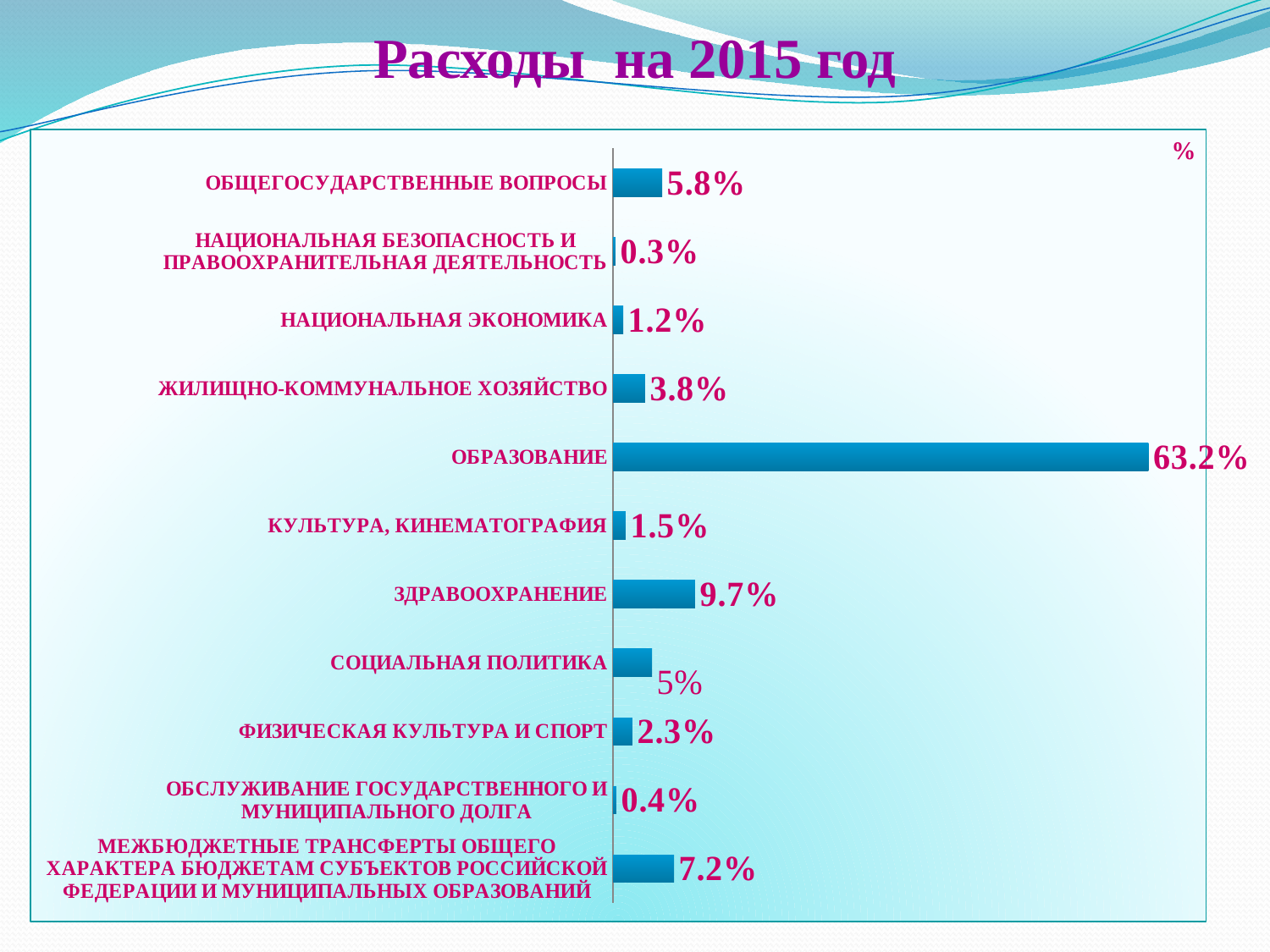

# Расходы  на 2015 год

### Chart:

| Category | % |
|---|---|
| МЕЖБЮДЖЕТНЫЕ ТРАНСФЕРТЫ ОБЩЕГО ХАРАКТЕРА БЮДЖЕТАМ СУБЪЕКТОВ РОССИЙСКОЙ ФЕДЕРАЦИИ И МУНИЦИПАЛЬНЫХ ОБРАЗОВАНИЙ | 0.072 |
| ОБСЛУЖИВАНИЕ ГОСУДАРСТВЕННОГО И МУНИЦИПАЛЬНОГО ДОЛГА | 0.004000000000000003 |
| ФИЗИЧЕСКАЯ КУЛЬТУРА И СПОРТ | 0.023 |
| СОЦИАЛЬНАЯ ПОЛИТИКА | 0.046 |
| ЗДРАВООХРАНЕНИЕ | 0.097 |
| КУЛЬТУРА, КИНЕМАТОГРАФИЯ | 0.014999999999999998 |
| ОБРАЗОВАНИЕ | 0.6320000000000003 |
| ЖИЛИЩНО-КОММУНАЛЬНОЕ ХОЗЯЙСТВО | 0.038 |
| НАЦИОНАЛЬНАЯ ЭКОНОМИКА | 0.012 |
| НАЦИОНАЛЬНАЯ БЕЗОПАСНОСТЬ И ПРАВООХРАНИТЕЛЬНАЯ ДЕЯТЕЛЬНОСТЬ | 0.0030000000000000014 |
| ОБЩЕГОСУДАРСТВЕННЫЕ ВОПРОСЫ | 0.058 |